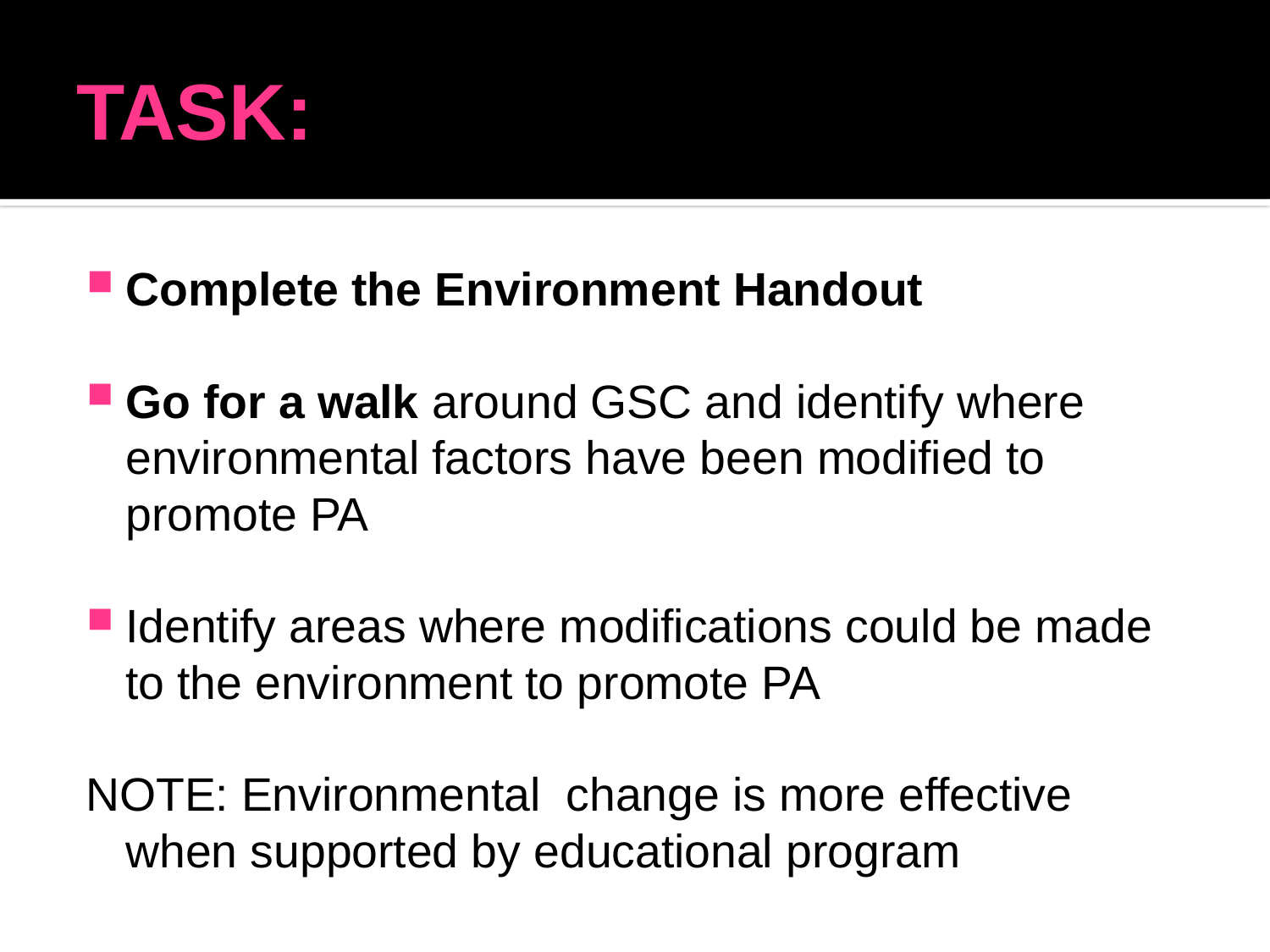

# TASK:
Complete the Environment Handout

Go for a walk around GSC and identify where environmental factors have been modified to promote PA

Identify areas where modifications could be made to the environment to promote PA

NOTE: Environmental  change is more effective when supported by educational program